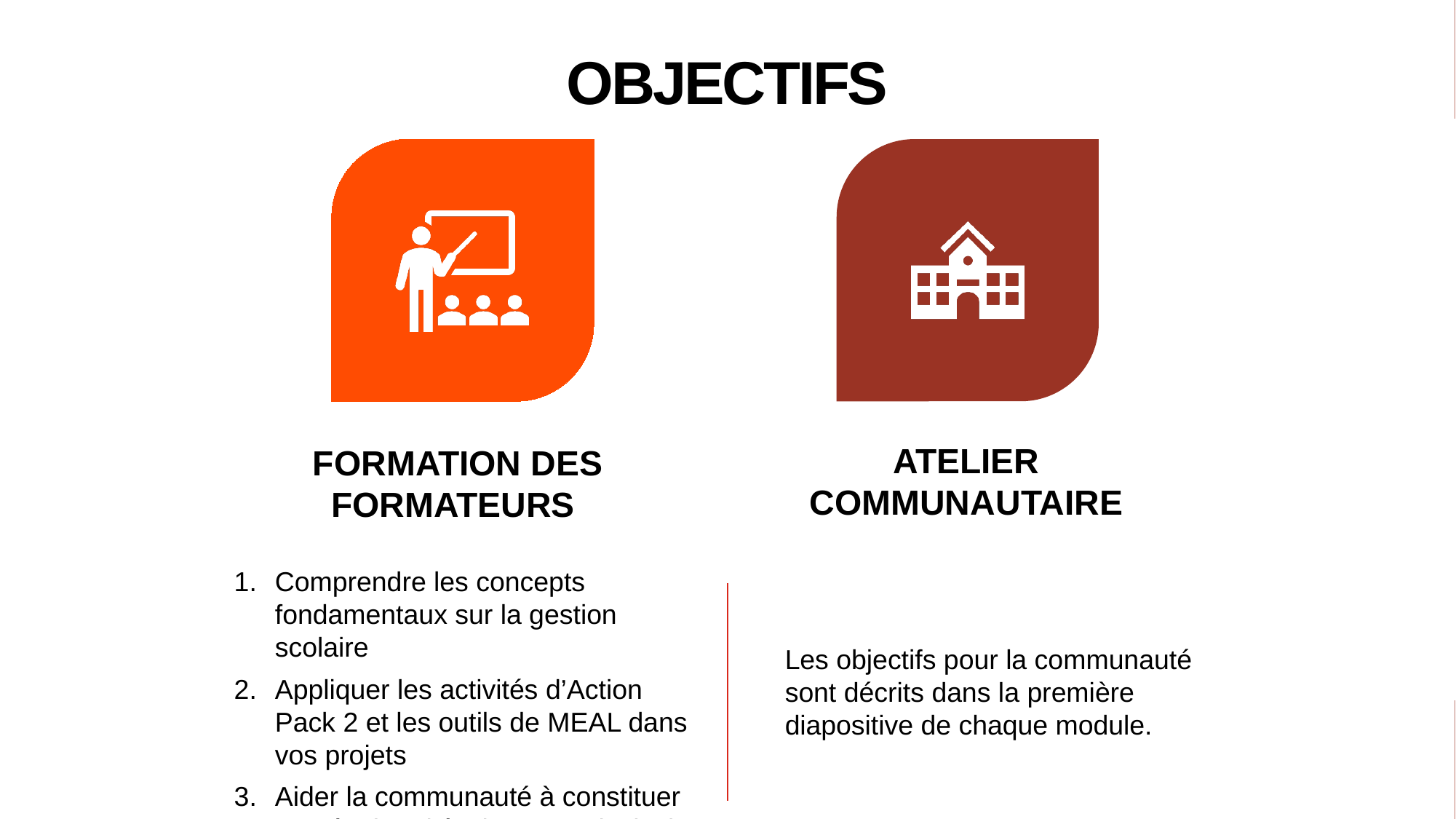

# Objectifs
Formation des formateurs
Atelier communautaire
Comprendre les concepts fondamentaux sur la gestion scolaire
Appliquer les activités d’Action Pack 2 et les outils de MEAL dans vos projets
Aider la communauté à constituer une équipe d’écoles sures inclusive
Les objectifs pour la communauté sont décrits dans la première diapositive de chaque module.